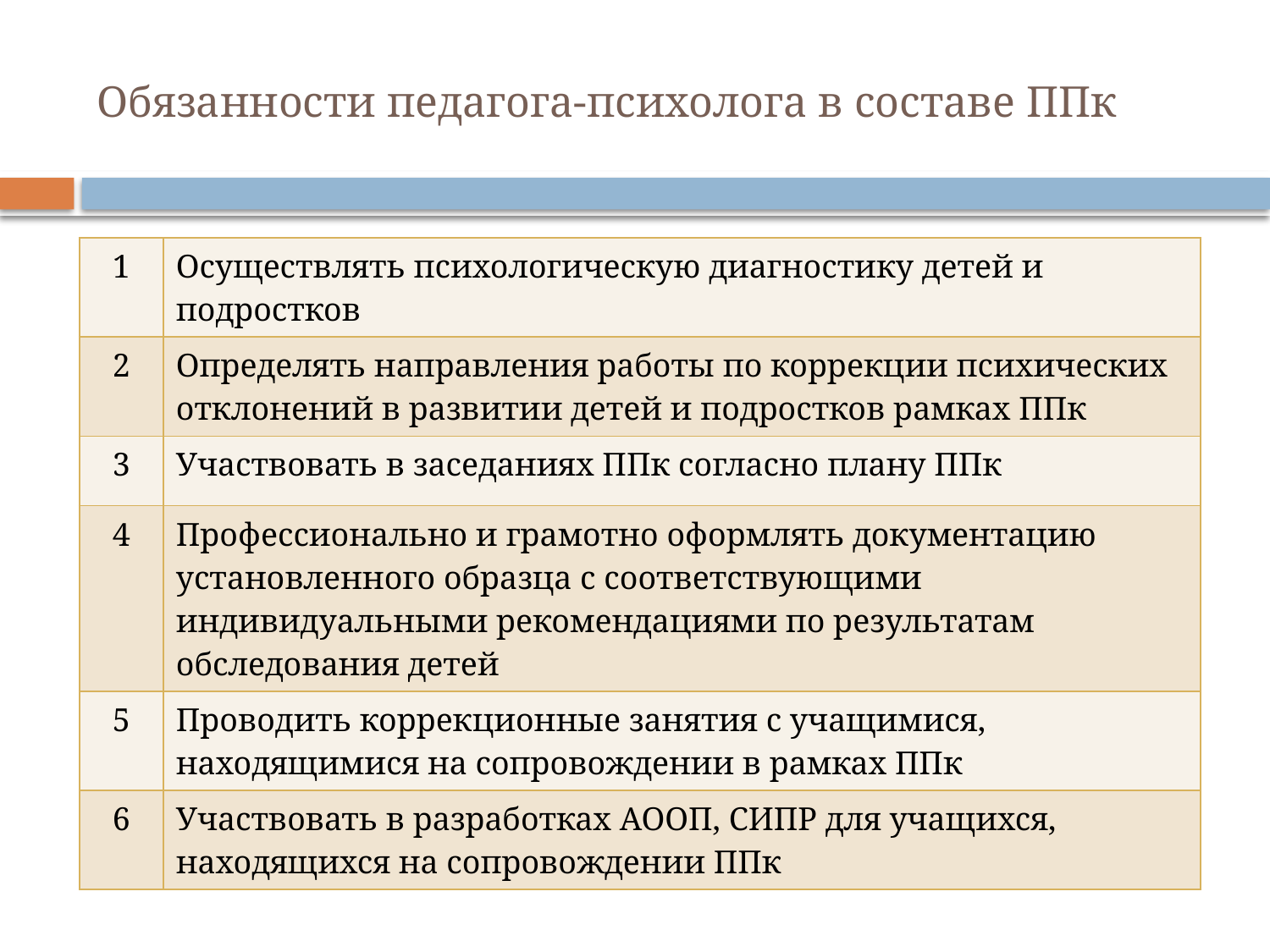

# Обязанности педагога-психолога в составе ППк
| 1 | Осуществлять психологическую диагностику детей и подростков |
| --- | --- |
| 2 | Определять направления работы по коррекции психических отклонений в развитии детей и подростков рамках ППк |
| 3 | Участвовать в заседаниях ППк согласно плану ППк |
| 4 | Профессионально и грамотно оформлять документацию установленного образца с соответствующими индивидуальными рекомендациями по результатам обследования детей |
| 5 | Проводить коррекционные занятия с учащимися, находящимися на сопровождении в рамках ППк |
| 6 | Участвовать в разработках АООП, СИПР для учащихся, находящихся на сопровождении ППк |